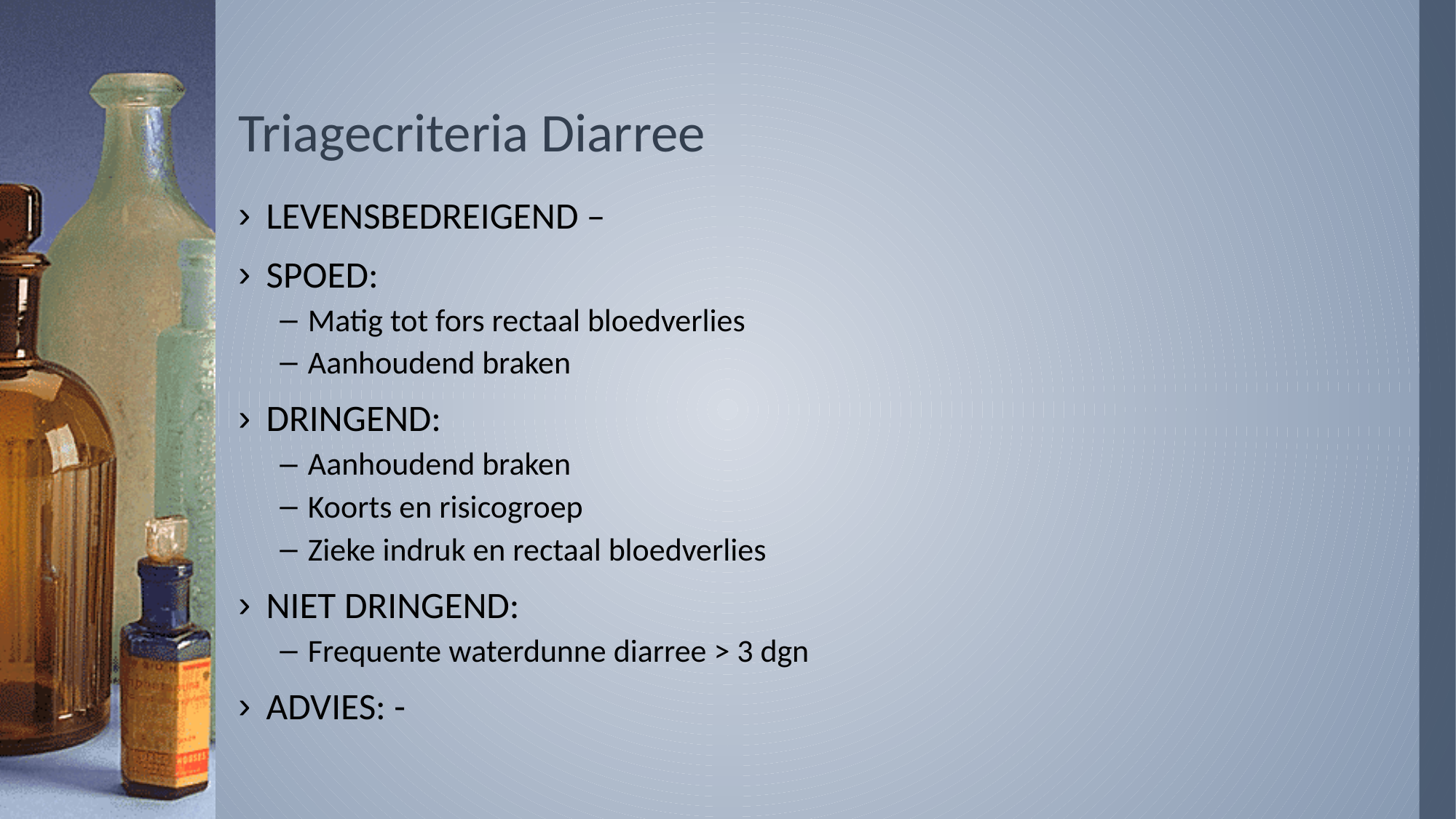

# Triagecriteria Diarree
LEVENSBEDREIGEND –
SPOED:
Matig tot fors rectaal bloedverlies
Aanhoudend braken
DRINGEND:
Aanhoudend braken
Koorts en risicogroep
Zieke indruk en rectaal bloedverlies
NIET DRINGEND:
Frequente waterdunne diarree > 3 dgn
ADVIES: -